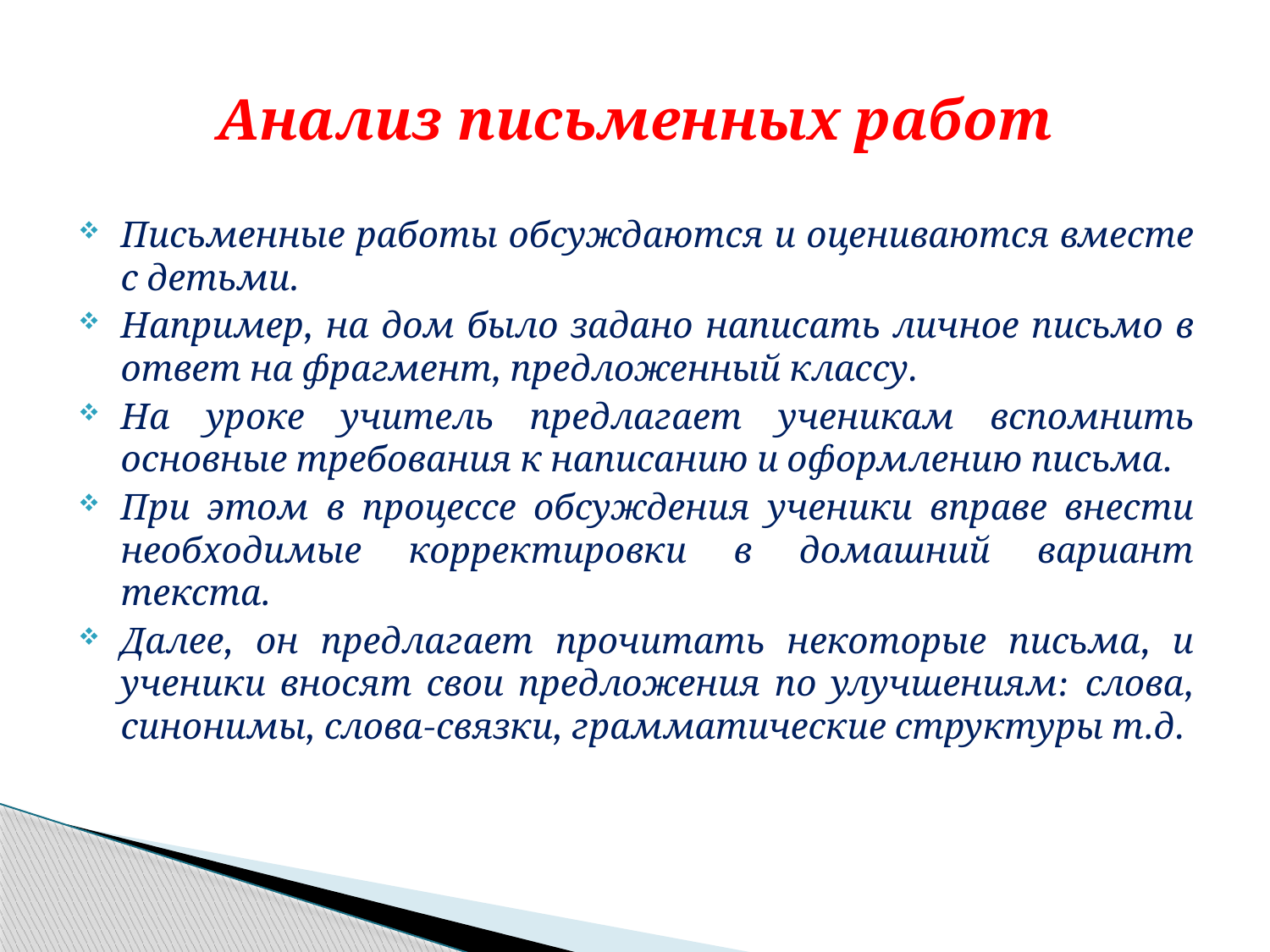

# Анализ письменных работ
Письменные работы обсуждаются и оцениваются вместе с детьми.
Например, на дом было задано написать личное письмо в ответ на фрагмент, предложенный классу.
На уроке учитель предлагает ученикам вспомнить основные требования к написанию и оформлению письма.
При этом в процессе обсуждения ученики вправе внести необходимые корректировки в домашний вариант текста.
Далее, он предлагает прочитать некоторые письма, и ученики вносят свои предложения по улучшениям: слова, синонимы, слова-связки, грамматические структуры т.д.